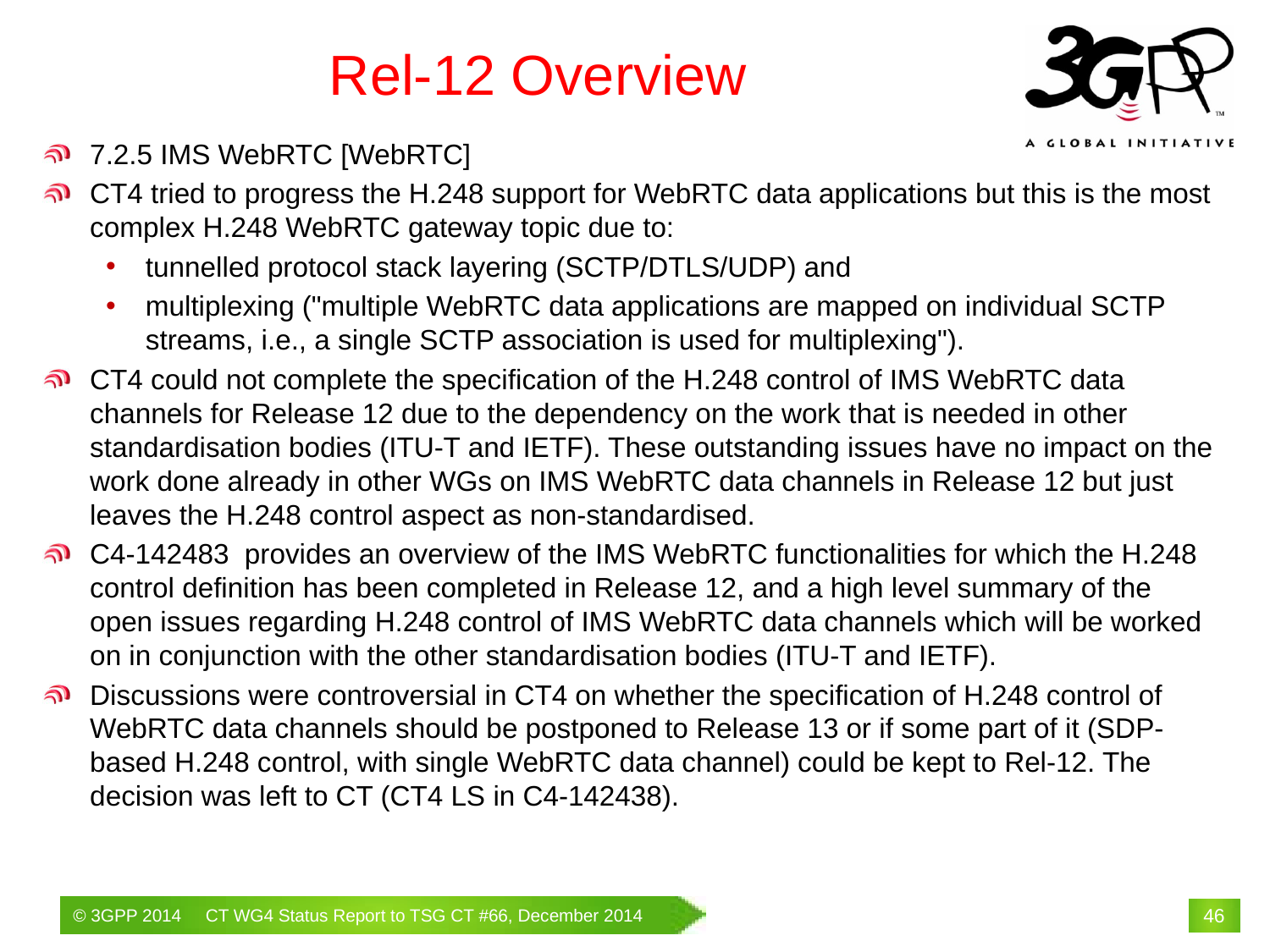

# Rel-12 Overview
7.2.5 IMS WebRTC [WebRTC]
CT4 tried to progress the H.248 support for WebRTC data applications but this is the most complex H.248 WebRTC gateway topic due to:
tunnelled protocol stack layering (SCTP/DTLS/UDP) and
multiplexing ("multiple WebRTC data applications are mapped on individual SCTP streams, i.e., a single SCTP association is used for multiplexing").
CT4 could not complete the specification of the H.248 control of IMS WebRTC data channels for Release 12 due to the dependency on the work that is needed in other standardisation bodies (ITU-T and IETF). These outstanding issues have no impact on the work done already in other WGs on IMS WebRTC data channels in Release 12 but just leaves the H.248 control aspect as non-standardised.
C4-142483  provides an overview of the IMS WebRTC functionalities for which the H.248 control definition has been completed in Release 12, and a high level summary of the open issues regarding H.248 control of IMS WebRTC data channels which will be worked on in conjunction with the other standardisation bodies (ITU-T and IETF).
Discussions were controversial in CT4 on whether the specification of H.248 control of WebRTC data channels should be postponed to Release 13 or if some part of it (SDP-based H.248 control, with single WebRTC data channel) could be kept to Rel-12. The decision was left to CT (CT4 LS in C4-142438).